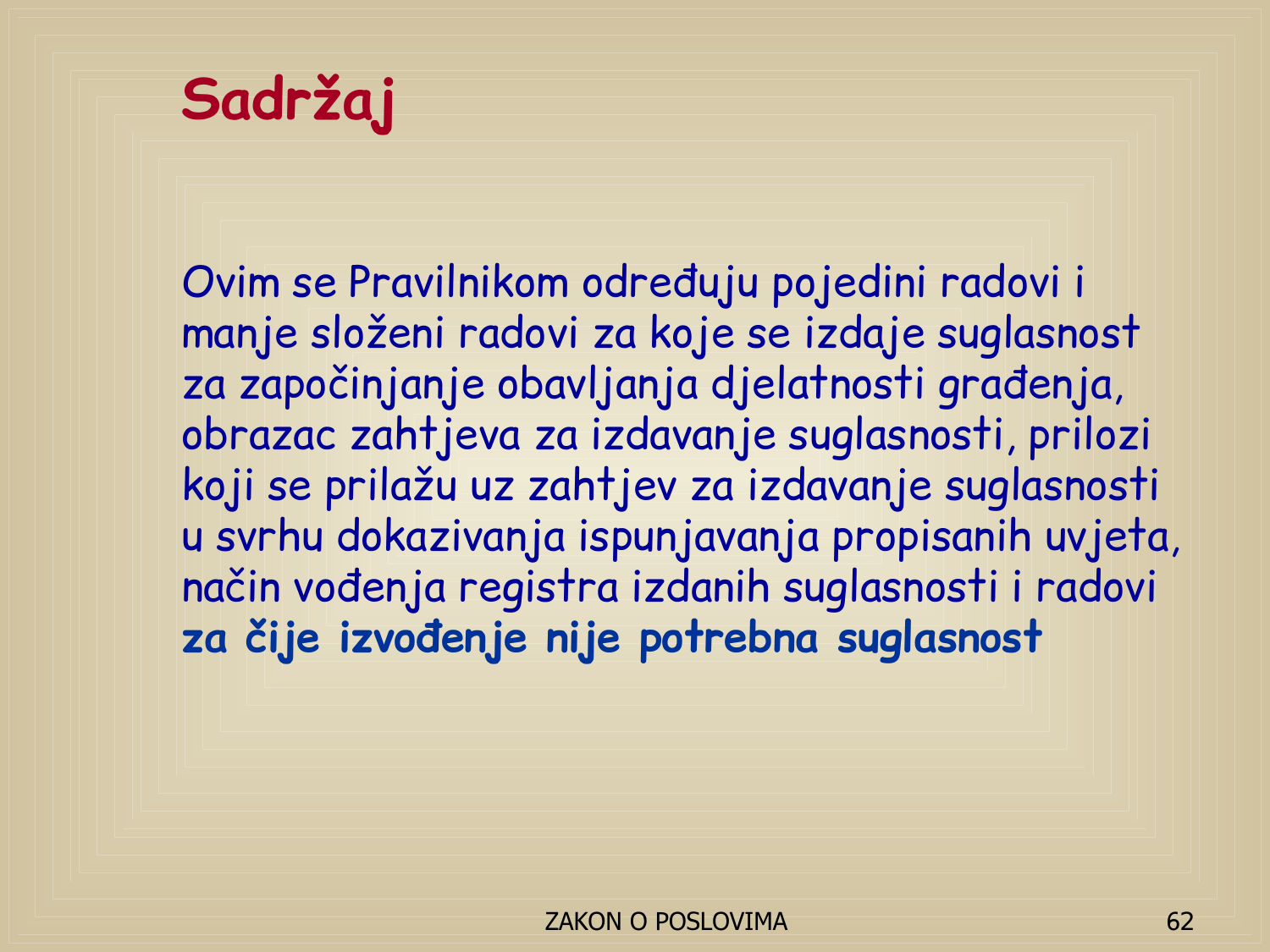

# Sadržaj
Ovim se Pravilnikom određuju pojedini radovi i manje složeni radovi za koje se izdaje suglasnost za započinjanje obavljanja djelatnosti građenja, obrazac zahtjeva za izdavanje suglasnosti, prilozi koji se prilažu uz zahtjev za izdavanje suglasnosti u svrhu dokazivanja ispunjavanja propisanih uvjeta, način vođenja registra izdanih suglasnosti i radovi za čije izvođenje nije potrebna suglasnost
ZAKON O POSLOVIMA
62